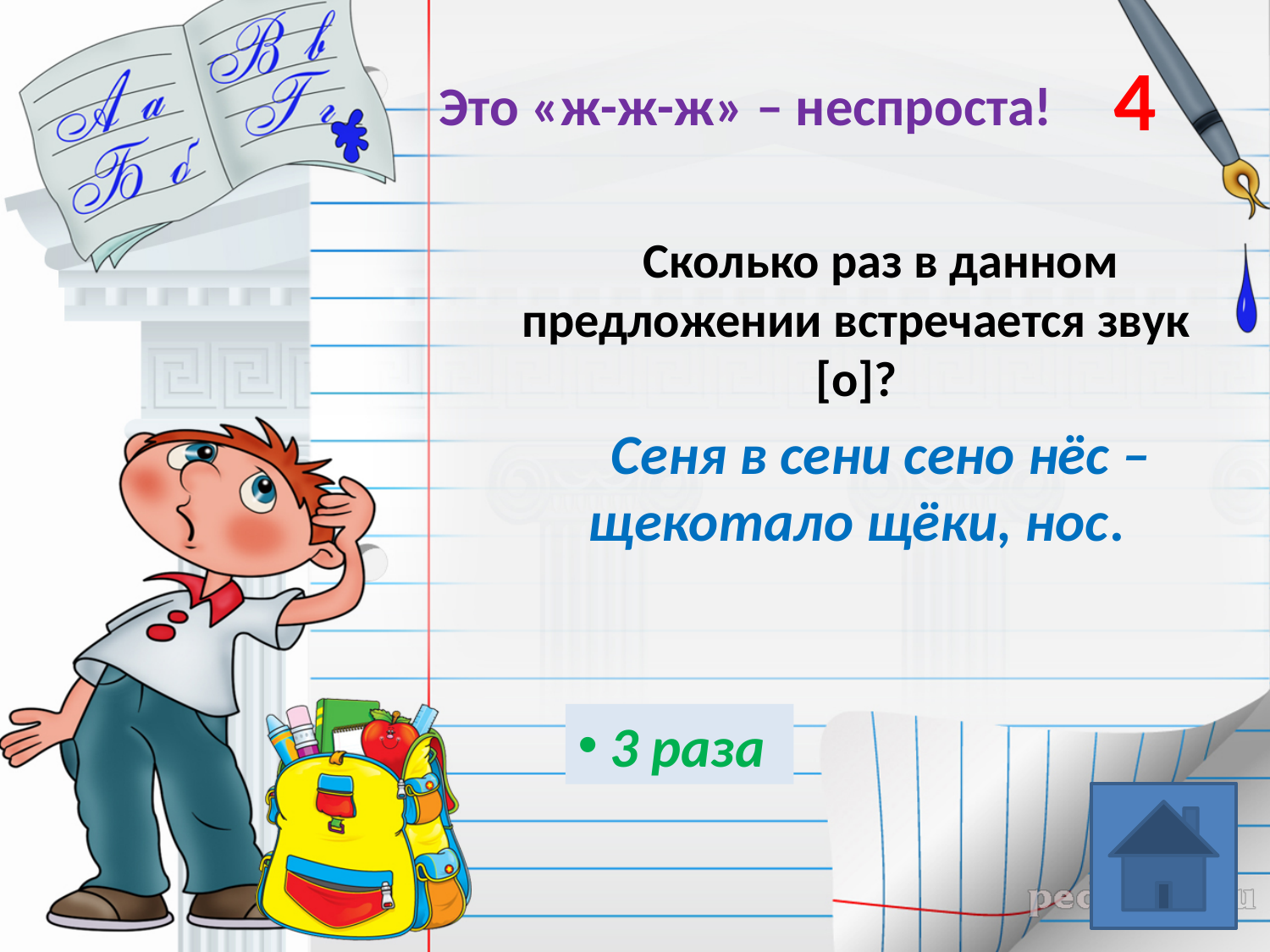

4
# Это «ж-ж-ж» – неспроста!
Сколько раз в данном предложении встречается звук [о]?
Сеня в сени сено нёс – щекотало щёки, нос.
 3 раза